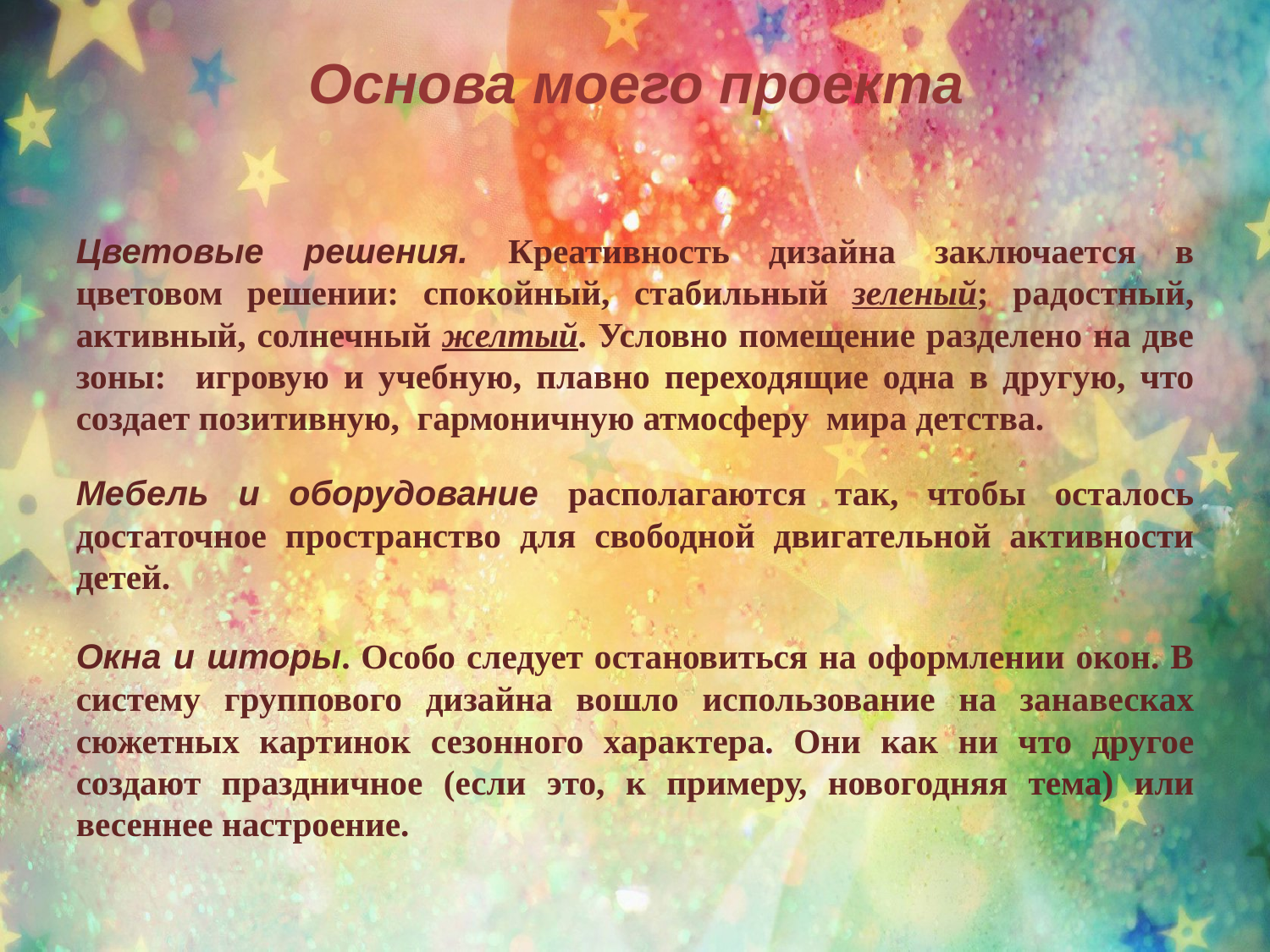

Основа моего проекта
Цветовые решения. Креативность дизайна заключается в цветовом решении: спокойный, стабильный зеленый; радостный, активный, солнечный желтый. Условно помещение разделено на две зоны:  игровую и учебную, плавно переходящие одна в другую, что создает позитивную,  гармоничную атмосферу  мира детства.

Мебель и оборудование располагаются так, чтобы осталось достаточное пространство для свободной двигательной активности детей.

Окна и шторы. Особо следует остановиться на оформлении окон. В систему группового дизайна вошло использование на занавесках сюжетных картинок сезонного характера. Они как ни что другое создают праздничное (если это, к примеру, новогодняя тема) или весеннее настроение.